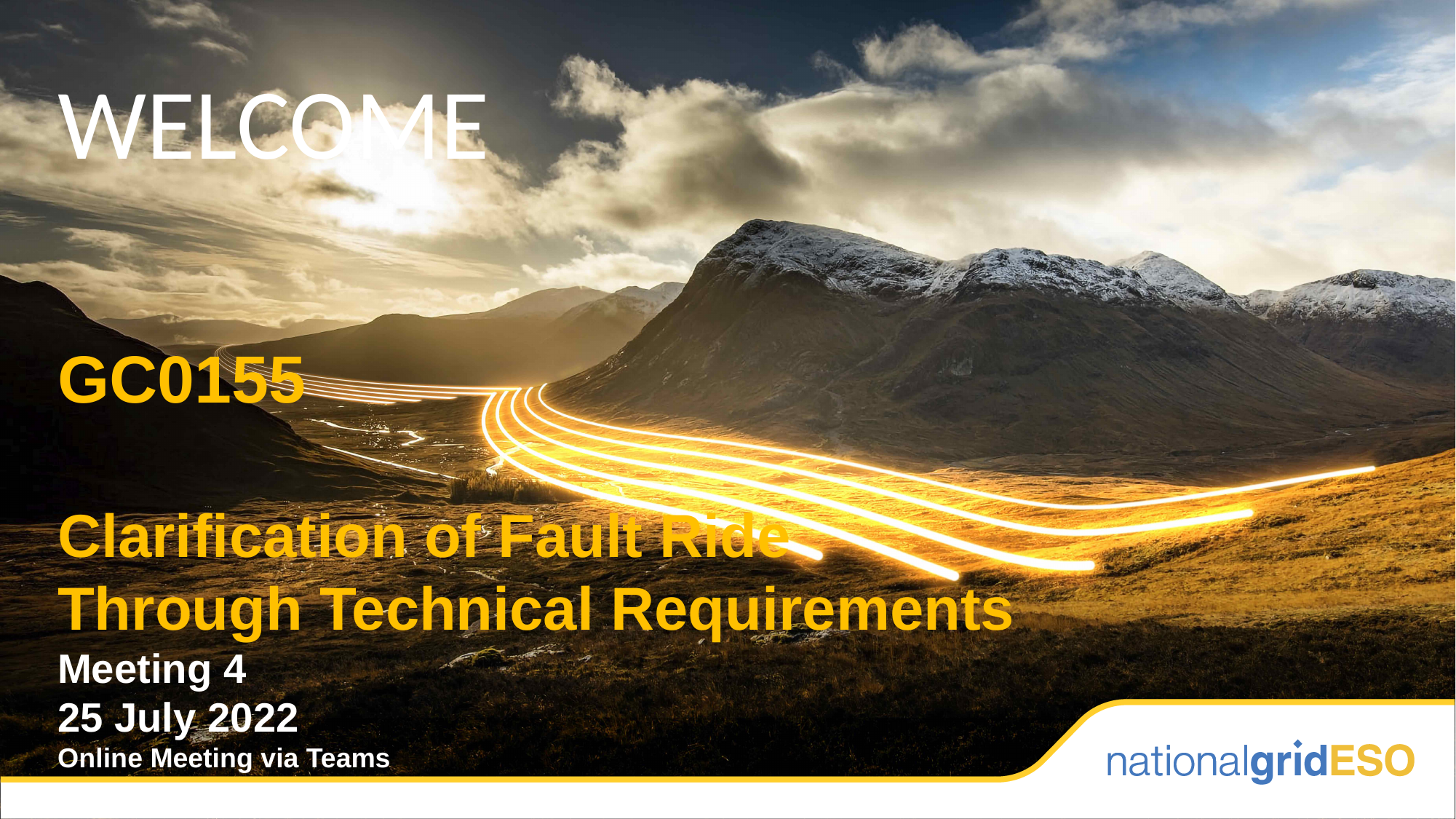

WELCOME
GC0155
Clarification of Fault Ride Through Technical Requirements
Meeting 4
25 July 2022
Online Meeting via Teams